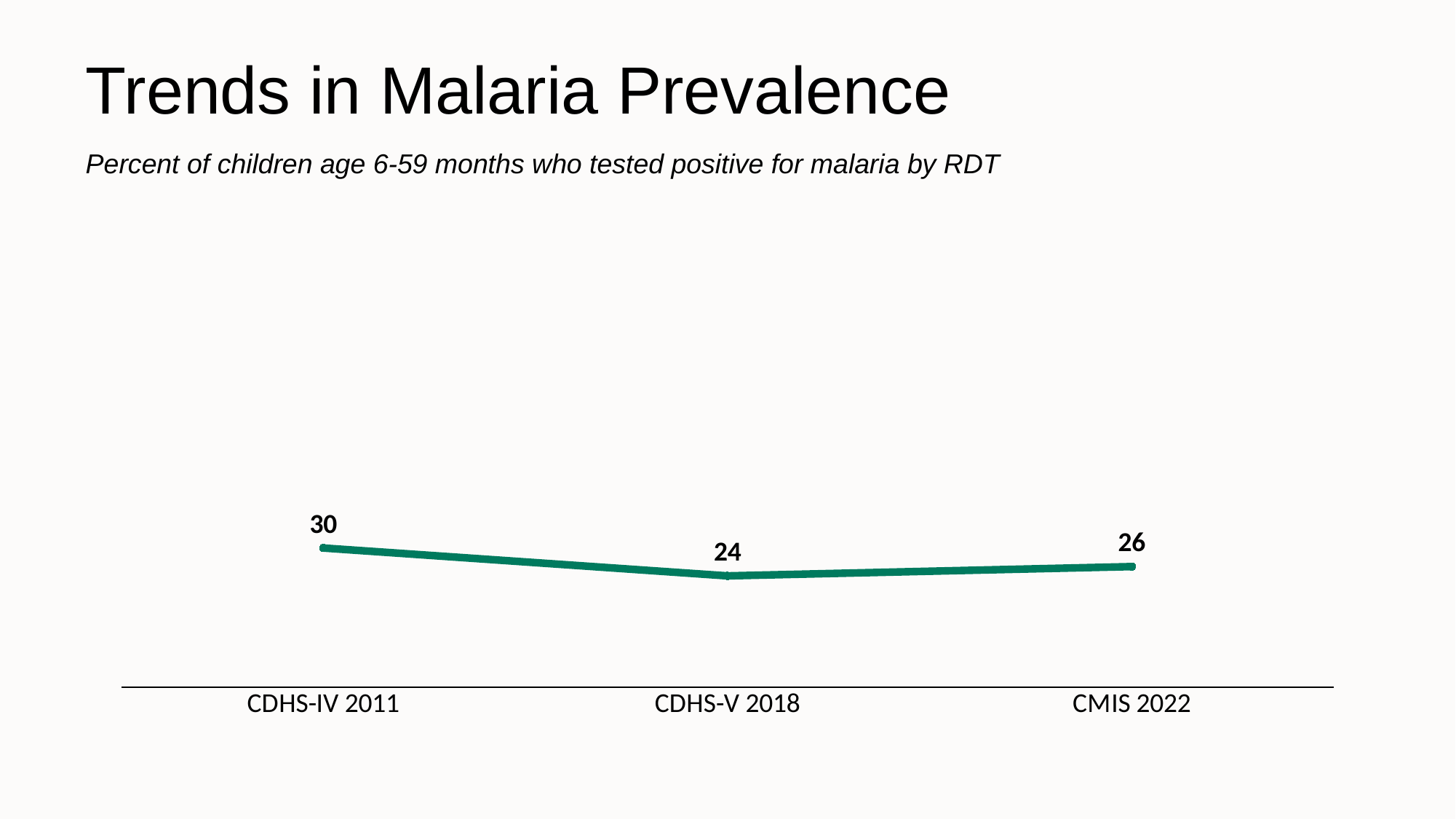

# Trends in Malaria Prevalence
Percent of children age 6-59 months who tested positive for malaria by RDT

### Chart

| Category | Series 1 |
|---|---|
| CDHS-IV 2011 | 30.0 |
| CDHS-V 2018 | 24.0 |
| CMIS 2022 | 26.0 |